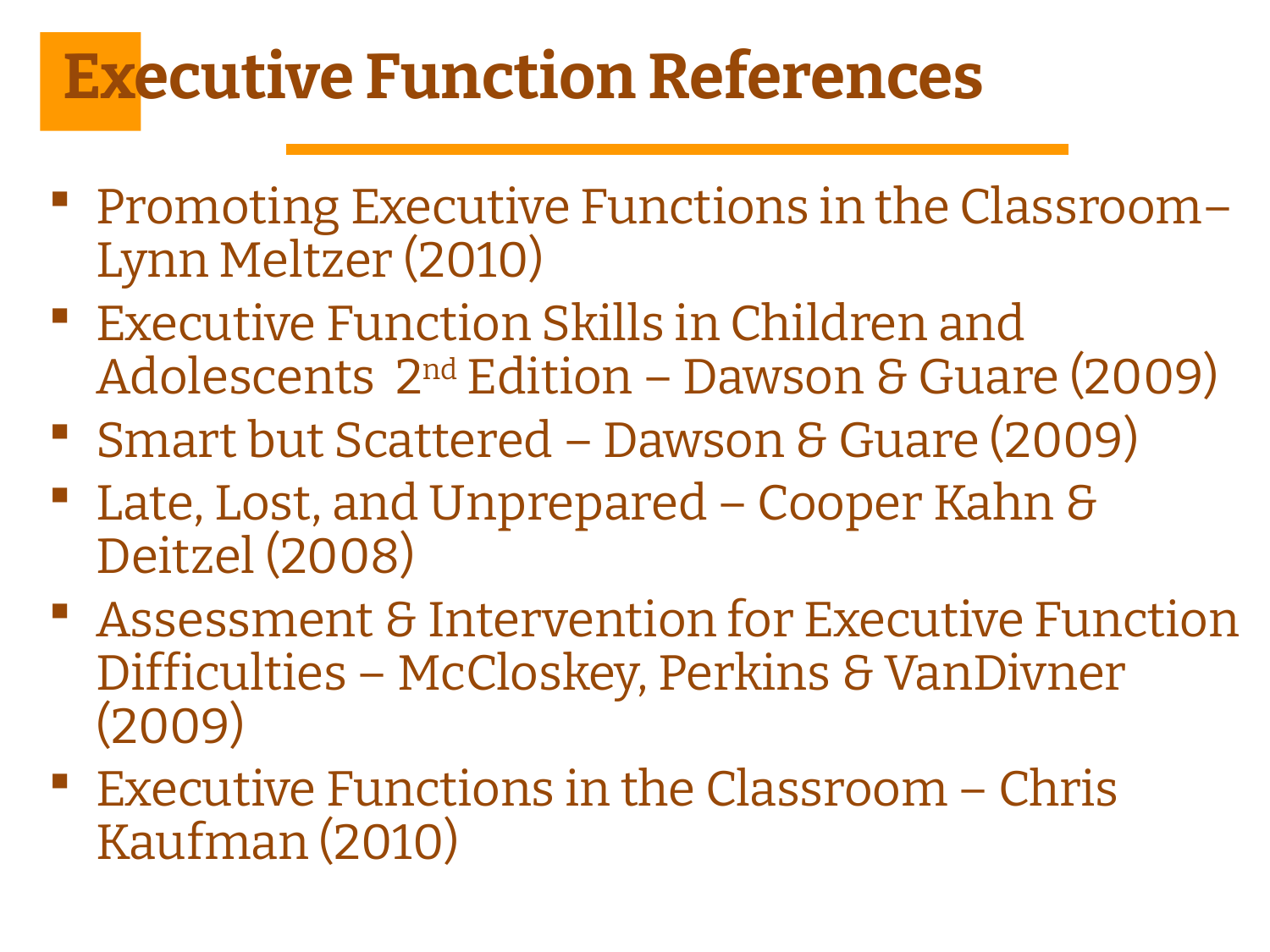

# Executive Function References
Promoting Executive Functions in the Classroom– Lynn Meltzer (2010)
Executive Function Skills in Children and Adolescents  2nd Edition – Dawson & Guare (2009)
Smart but Scattered – Dawson & Guare (2009)
Late, Lost, and Unprepared – Cooper Kahn & Deitzel (2008)
Assessment & Intervention for Executive Function Difficulties – McCloskey, Perkins & VanDivner (2009)
Executive Functions in the Classroom – Chris Kaufman (2010)